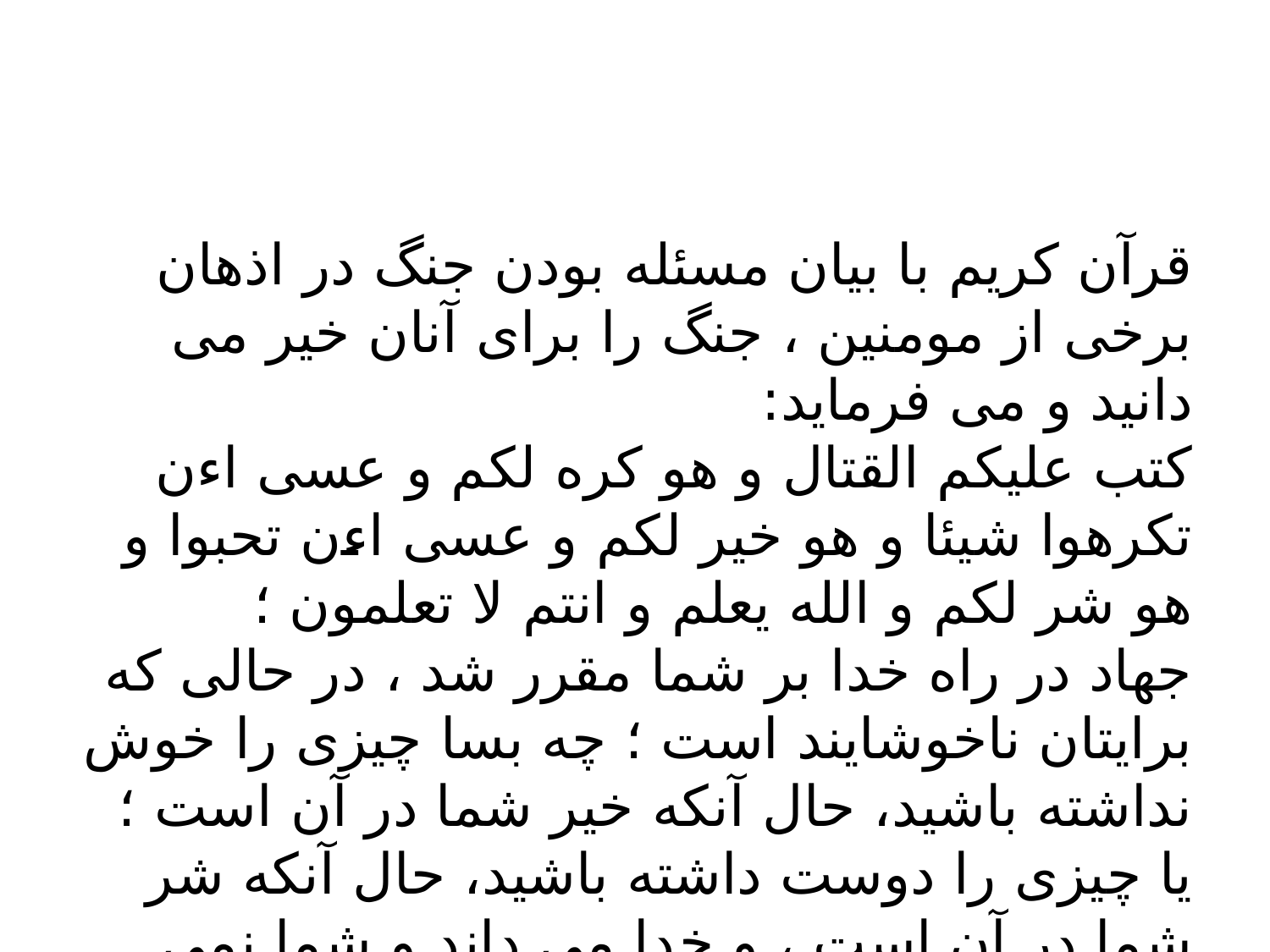

#
قرآن كريم با بيان مسئله بودن جنگ در اذهان برخى از مومنين ، جنگ را براى آنان خير مى دانيد و مى فرمايد:
كتب عليكم القتال و هو كره لكم و عسى اءن تكرهوا شيئا و هو خير لكم و عسى اءن تحبوا و هو شر لكم و الله يعلم و انتم لا تعلمون ؛
جهاد در راه خدا بر شما مقرر شد ، در حالى كه برايتان ناخوشايند است ؛ چه بسا چيزى را خوش نداشته باشيد، حال آنكه خير شما در آن است ؛ يا چيزى را دوست داشته باشيد، حال آنكه شر شما در آن است ، و خدا مى داند و شما نمى دانيد .